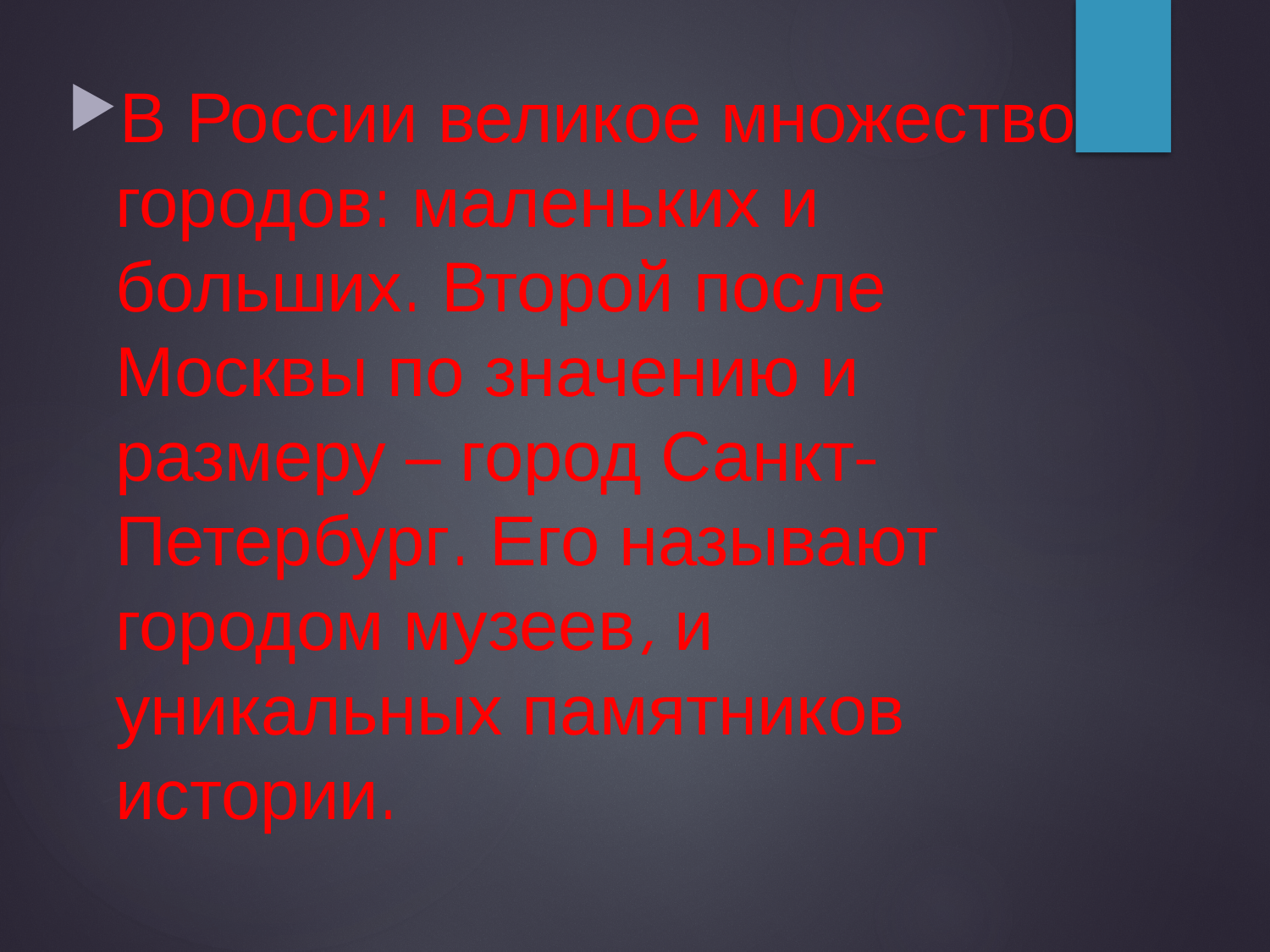

В России великое множество городов: маленьких и больших. Второй после Москвы по значению и размеру – город Санкт-Петербург. Его называют городом музеев, и уникальных памятников истории.